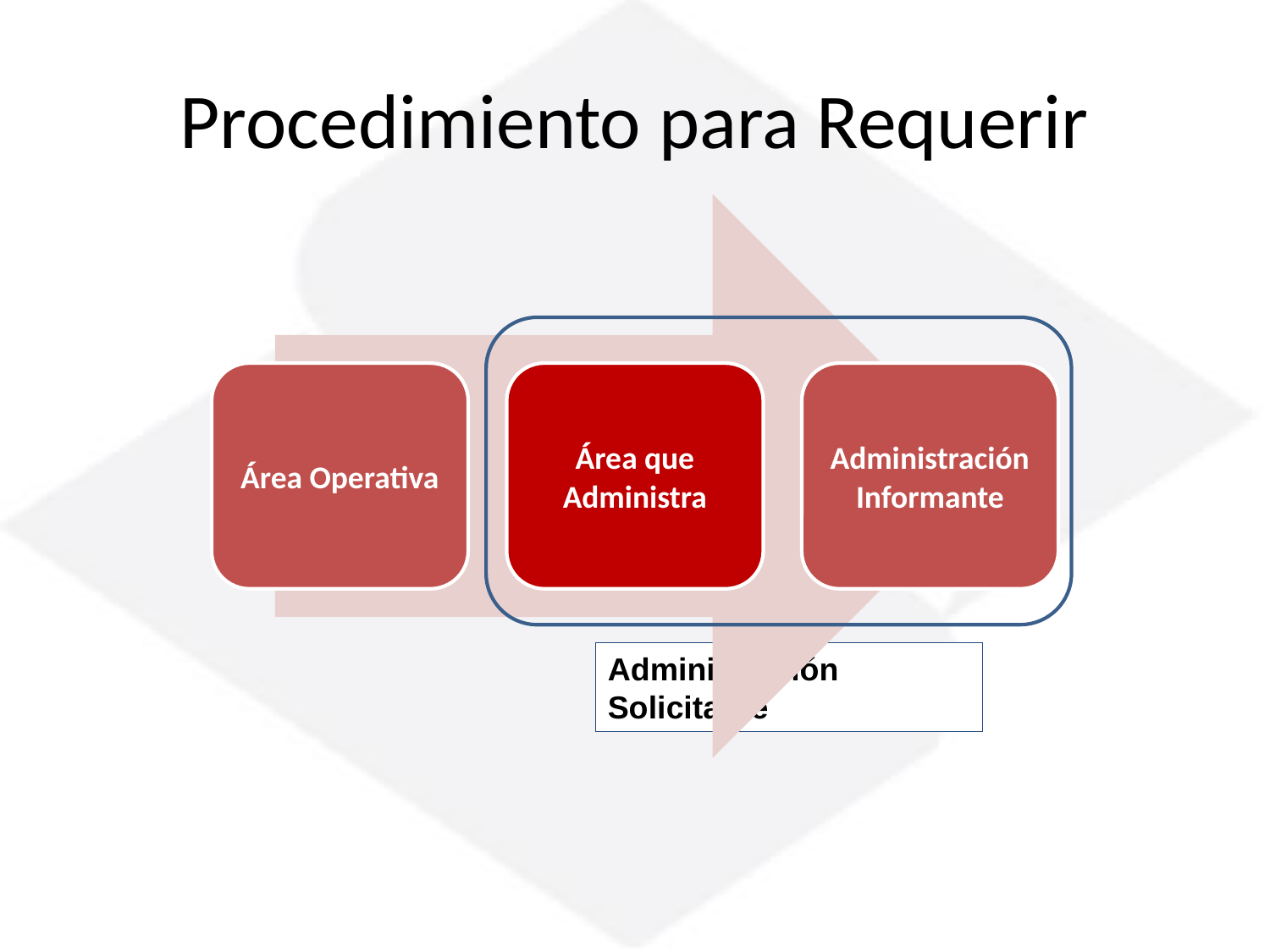

# Procedimiento para Requerir
Área Operativa
Área que Administra
Administración Informante

Administración Solicitante